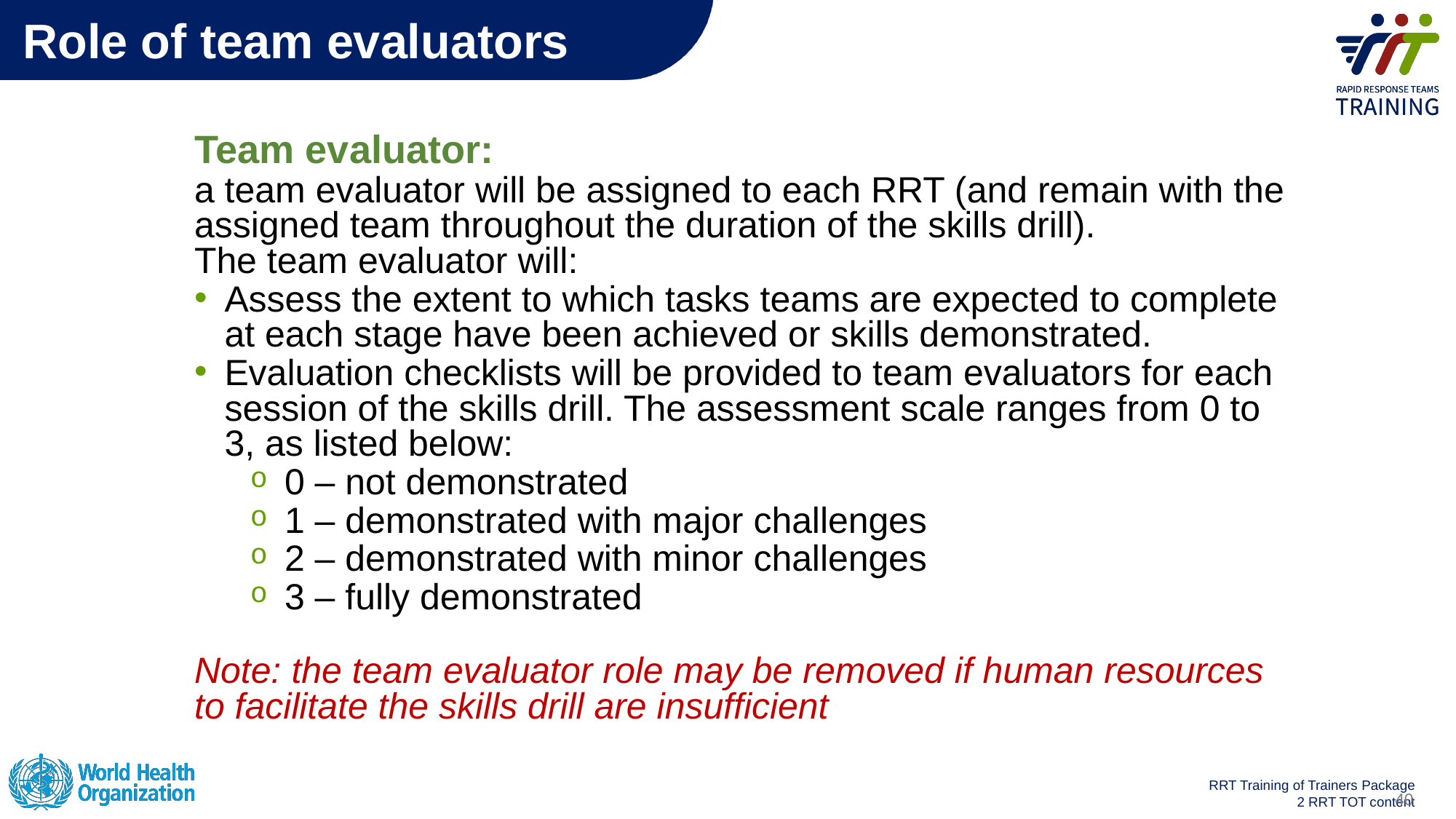

# Role of team evaluators
Team evaluator:
a team evaluator will be assigned to each RRT (and remain with the assigned team throughout the duration of the skills drill).
The team evaluator will:
Assess the extent to which tasks teams are expected to complete at each stage have been achieved or skills demonstrated.
Evaluation checklists will be provided to team evaluators for each session of the skills drill. The assessment scale ranges from 0 to 3, as listed below:
0 – not demonstrated
1 – demonstrated with major challenges
2 – demonstrated with minor challenges
3 – fully demonstrated
Note: the team evaluator role may be removed if human resources to facilitate the skills drill are insufficient